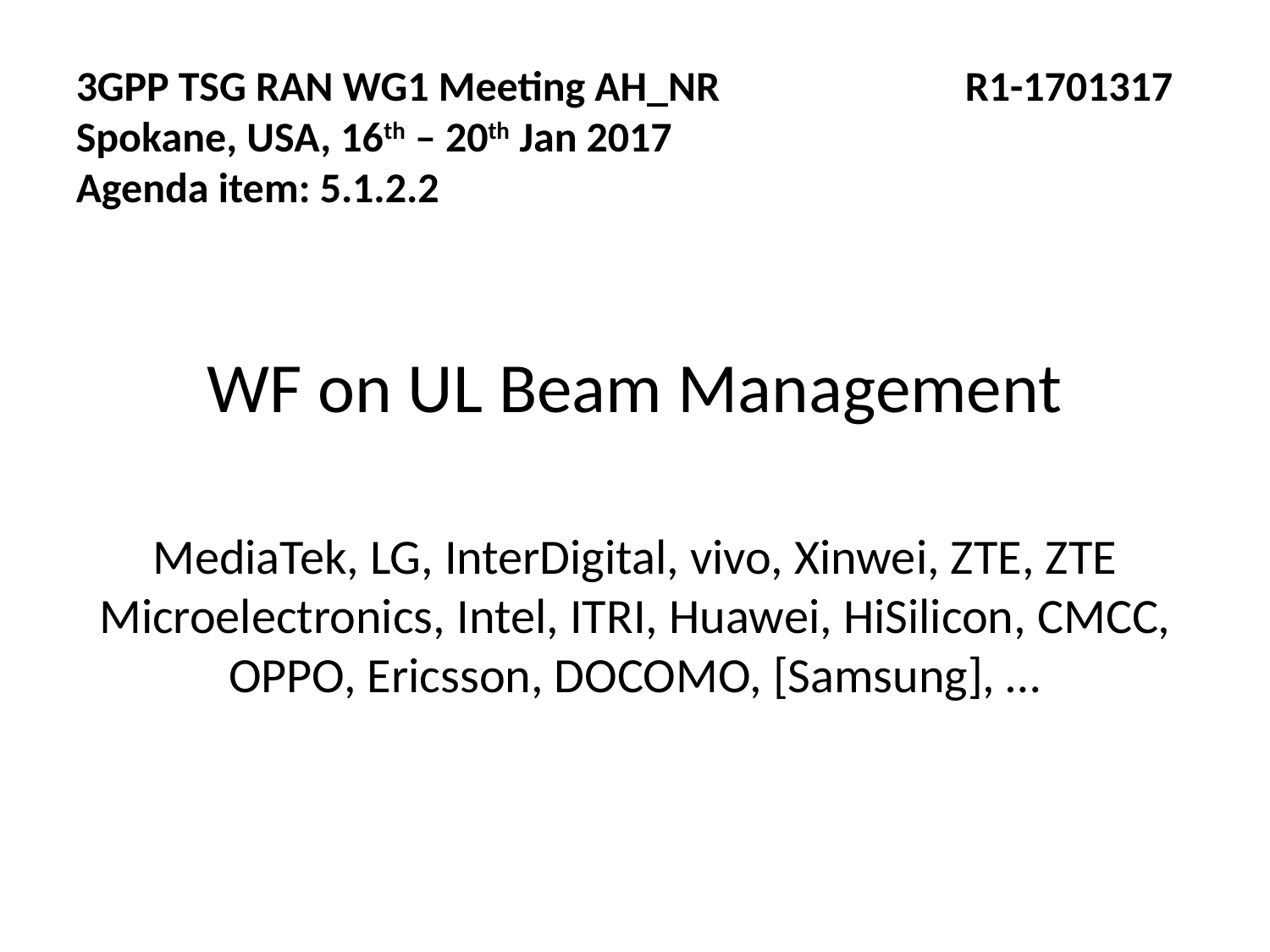

3GPP TSG RAN WG1 Meeting AH_NR             	R1-1701317 Spokane, USA, 16th – 20th Jan 2017
Agenda item: 5.1.2.2
WF on UL Beam Management
MediaTek, LG, InterDigital, vivo, Xinwei, ZTE, ZTE Microelectronics, Intel, ITRI, Huawei, HiSilicon, CMCC, OPPO, Ericsson, DOCOMO, [Samsung], …